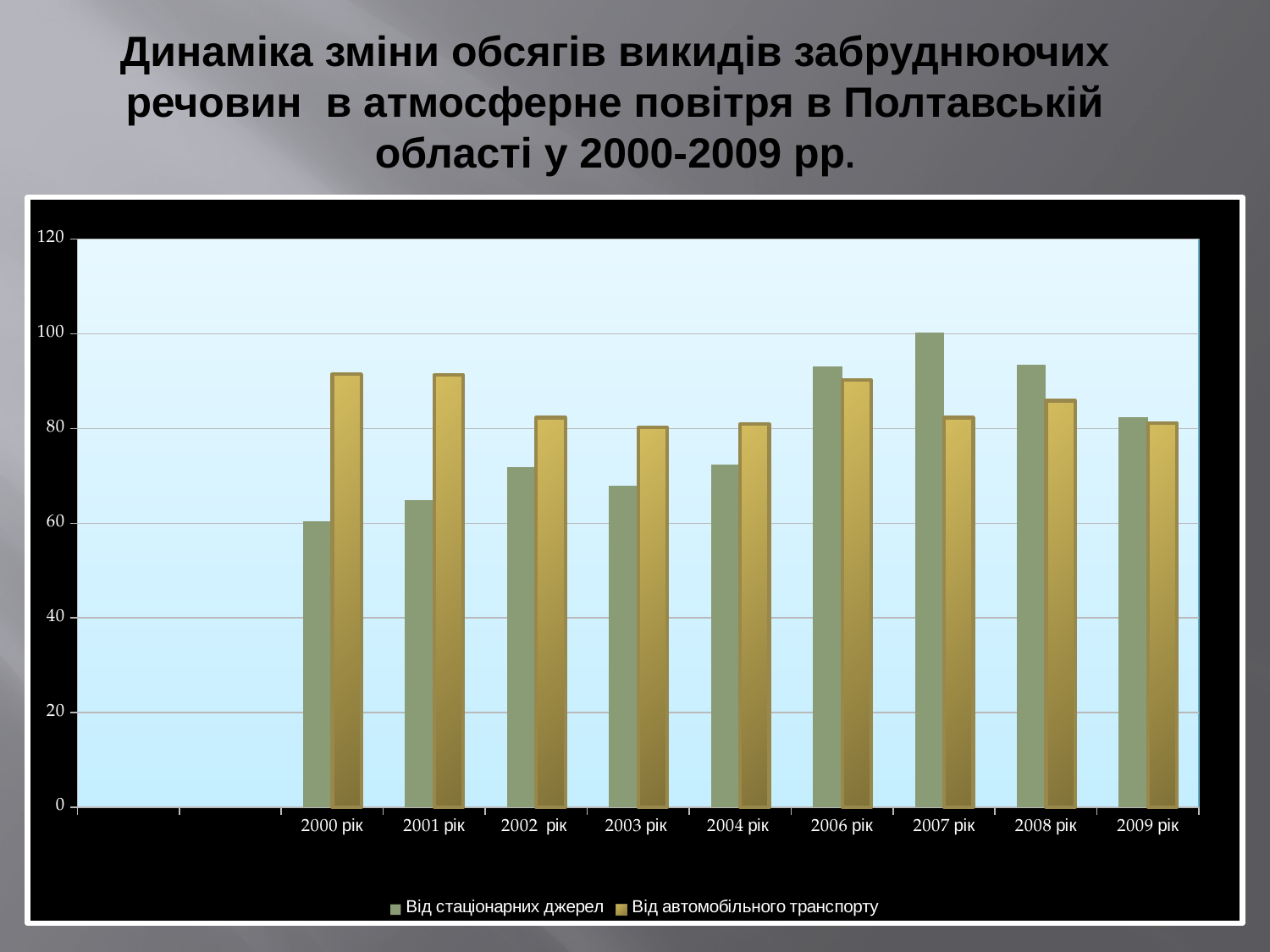

# Динаміка зміни обсягів викидів забруднюючих речовин  в атмосферне повітря в Полтавській області у 2000-2009 рр.

### Chart

| Category | Від стаціонарних джерел | Від автомобільного транспорту |
|---|---|---|
|  | None | None |
|  | None | None |
| 2000 рік | 60.4 | 91.5 |
| 2001 рік | 64.9 | 91.3 |
| 2002  рік  | 71.8 | 82.3 |
| 2003 рік  | 68.0 | 80.2 |
| 2004 рік  | 72.4 | 80.9 |
| 2006 рік | 93.127 | 90.2 |
| 2007 рік | 100.256 | 82.3 |
| 2008 рік | 93.447 | 85.9 |
| 2009 рік | 82.44 | 81.1 |